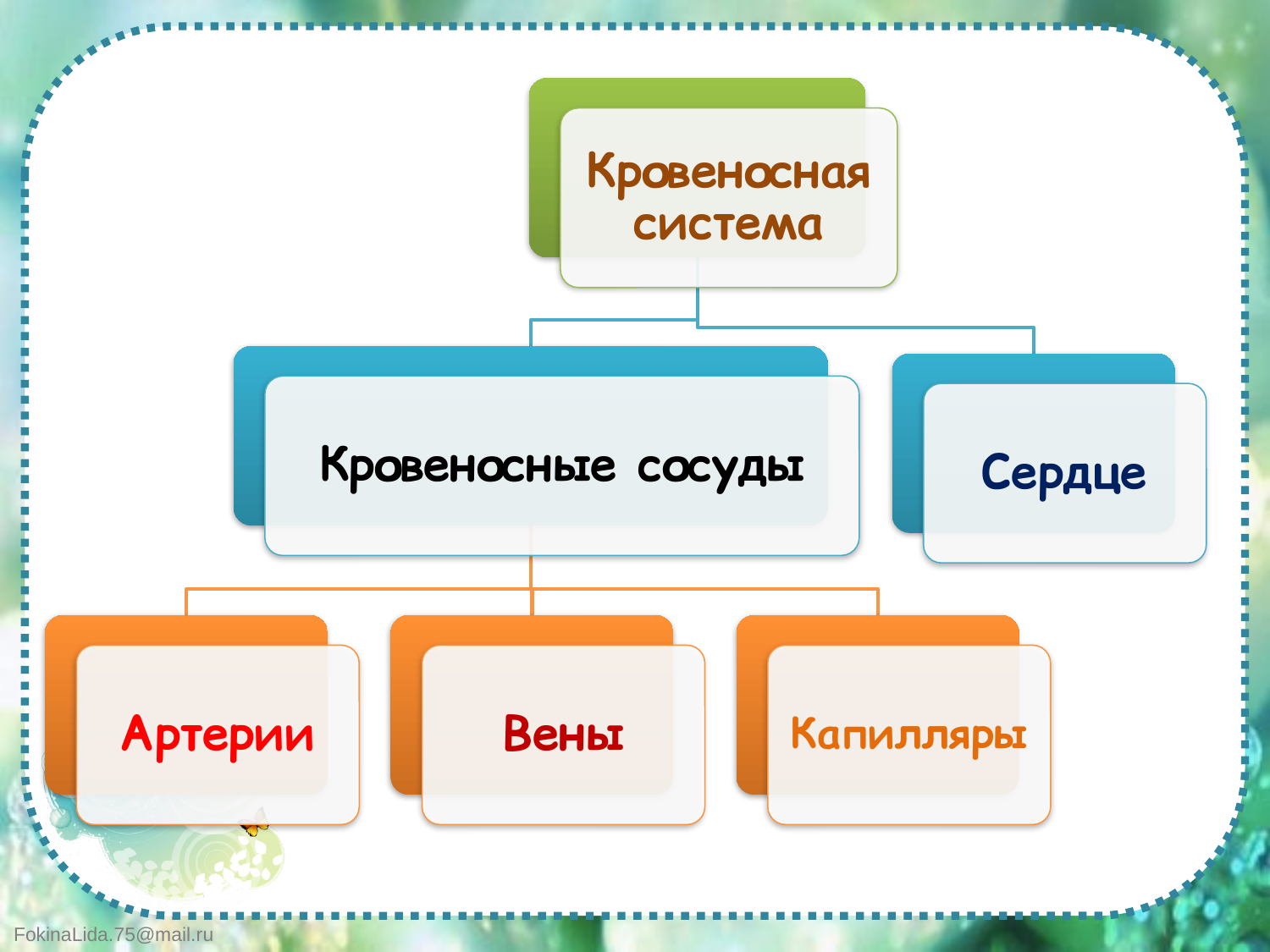

Кровеносная система
Кровеносные сосуды
Артерии
Вены
Капилляры
Сердце